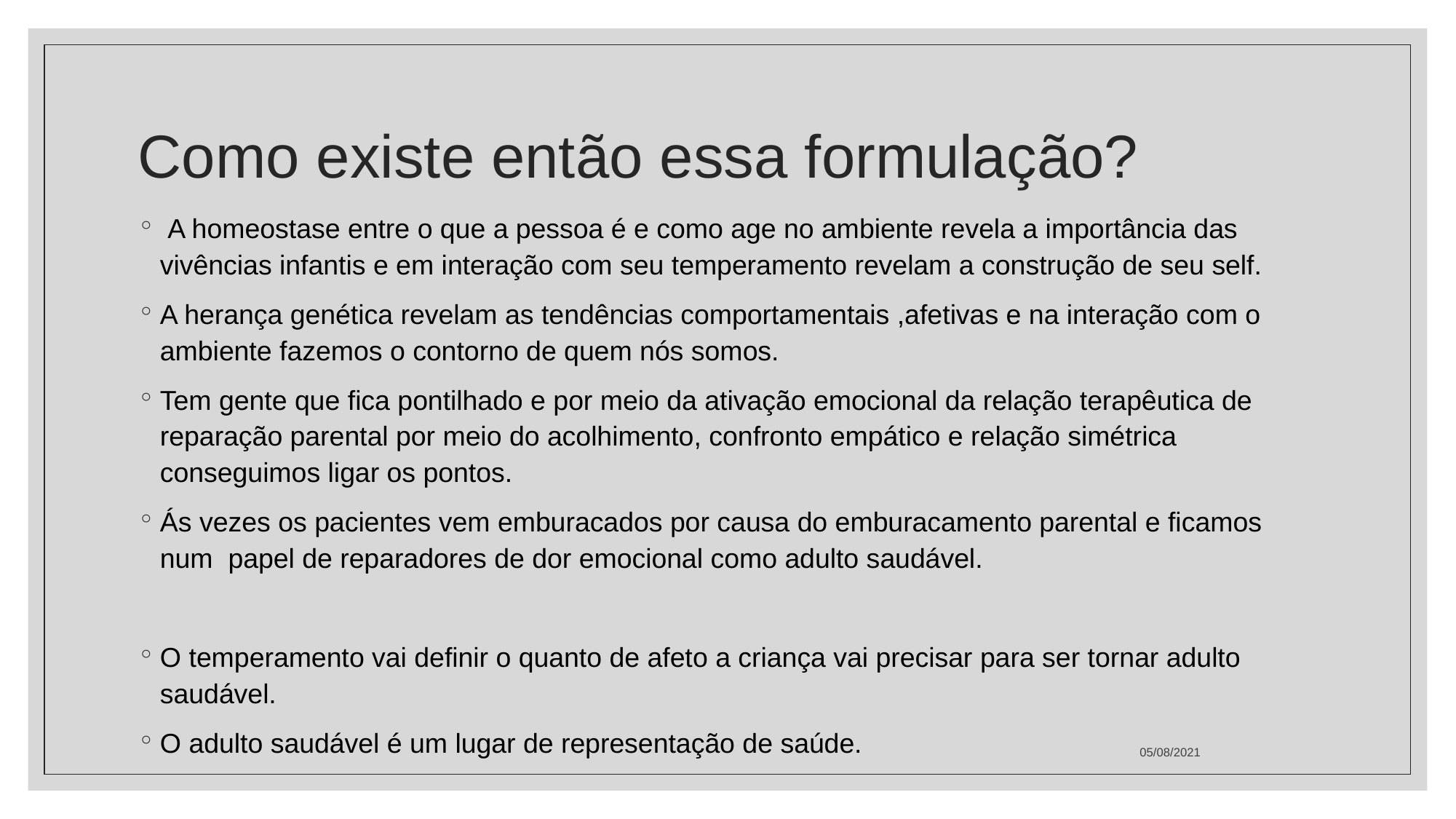

# Como existe então essa formulação?
 A homeostase entre o que a pessoa é e como age no ambiente revela a importância das vivências infantis e em interação com seu temperamento revelam a construção de seu self.
A herança genética revelam as tendências comportamentais ,afetivas e na interação com o ambiente fazemos o contorno de quem nós somos.
Tem gente que fica pontilhado e por meio da ativação emocional da relação terapêutica de reparação parental por meio do acolhimento, confronto empático e relação simétrica conseguimos ligar os pontos.
Ás vezes os pacientes vem emburacados por causa do emburacamento parental e ficamos num  papel de reparadores de dor emocional como adulto saudável.

O temperamento vai definir o quanto de afeto a criança vai precisar para ser tornar adulto saudável.
O adulto saudável é um lugar de representação de saúde.
05/08/2021